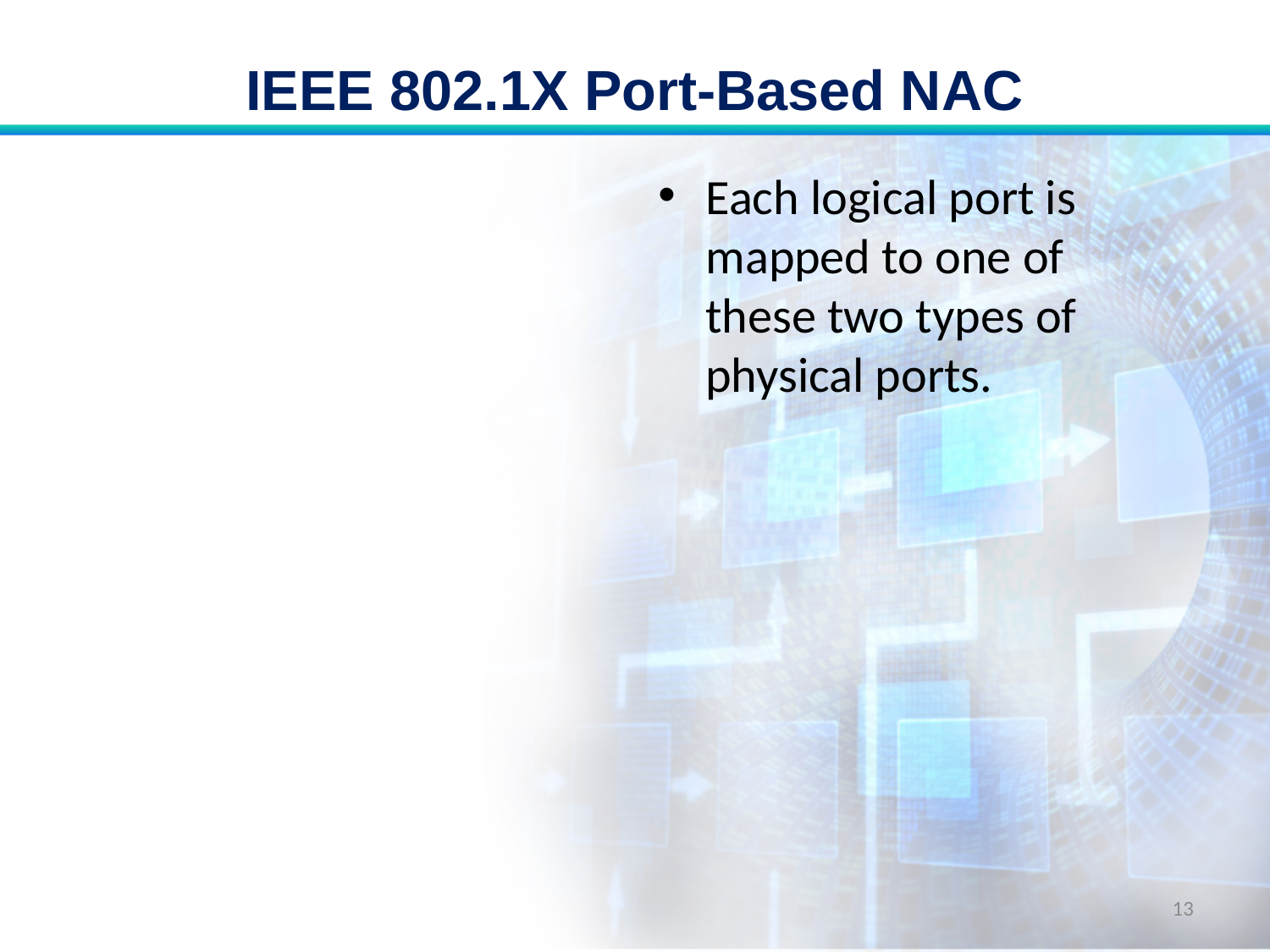

# IEEE 802.1X Port-Based NAC
Each logical port is mapped to one of these two types of physical ports.
13